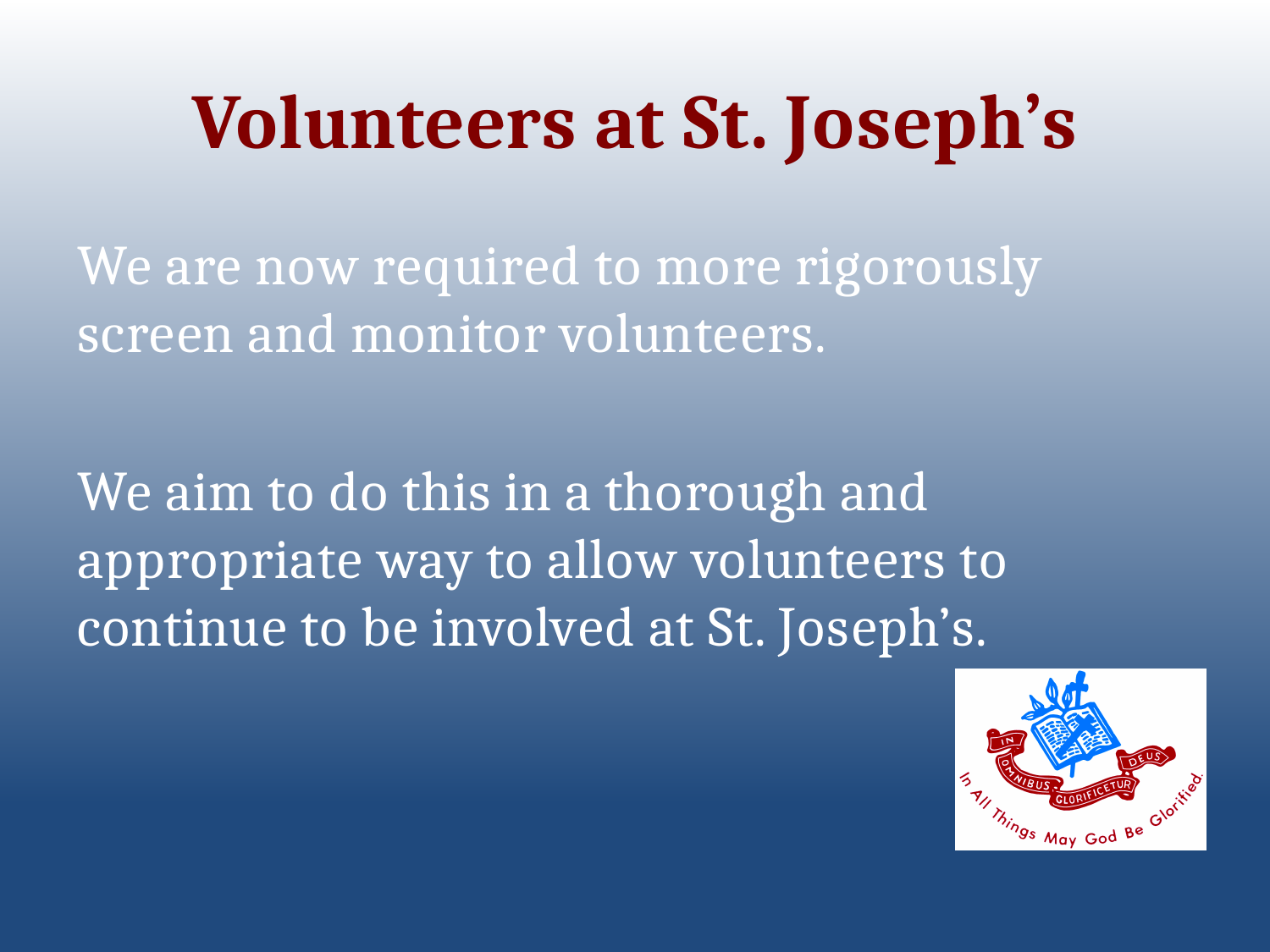

# Volunteers at St. Joseph’s
We are now required to more rigorously screen and monitor volunteers.

We aim to do this in a thorough and appropriate way to allow volunteers to continue to be involved at St. Joseph’s.